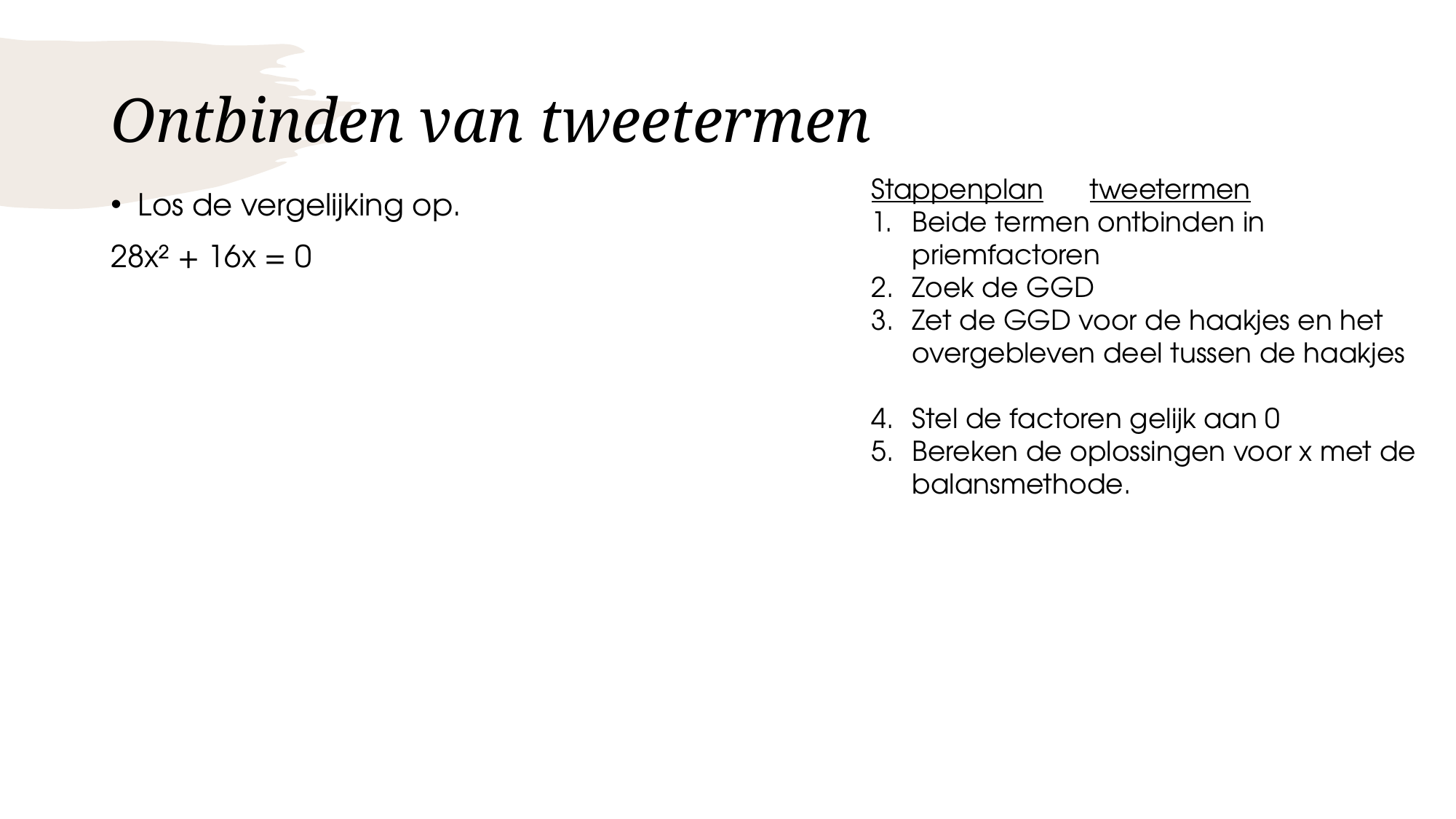

# Ontbinden van tweetermen
Stappenplan	tweetermen
Beide termen ontbinden in priemfactoren
Zoek de GGD
Zet de GGD voor de haakjes en het overgebleven deel tussen de haakjes

Stel de factoren gelijk aan 0
Bereken de oplossingen voor x met de balansmethode.
Los de vergelijking op.
28x² + 16x = 0